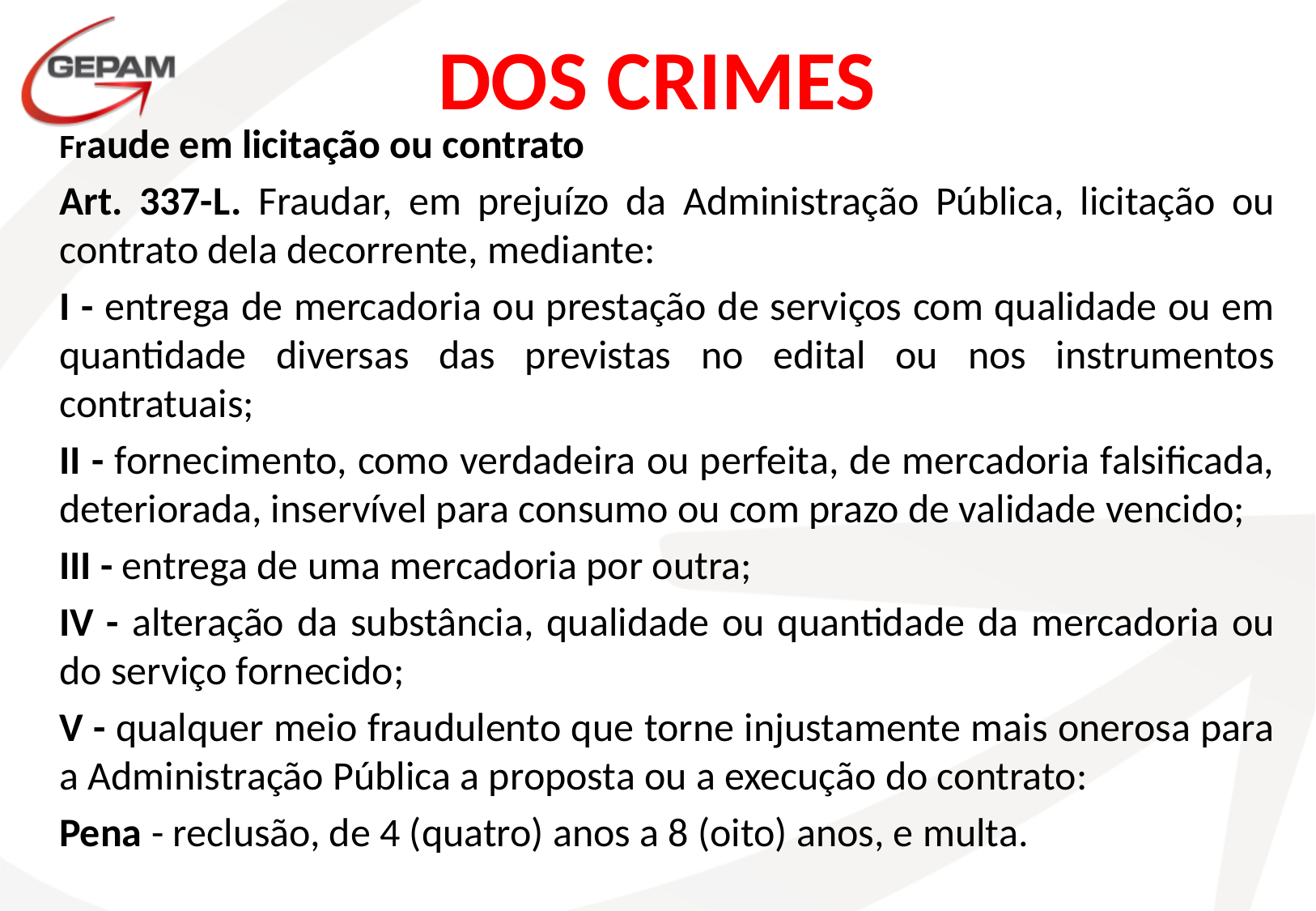

# DOS CRIMES
Fraude em licitação ou contrato
Art. 337-L. Fraudar, em prejuízo da Administração Pública, licitação ou contrato dela decorrente, mediante:
I - entrega de mercadoria ou prestação de serviços com qualidade ou em quantidade diversas das previstas no edital ou nos instrumentos contratuais;
II - fornecimento, como verdadeira ou perfeita, de mercadoria falsificada, deteriorada, inservível para consumo ou com prazo de validade vencido;
III - entrega de uma mercadoria por outra;
IV - alteração da substância, qualidade ou quantidade da mercadoria ou do serviço fornecido;
V - qualquer meio fraudulento que torne injustamente mais onerosa para a Administração Pública a proposta ou a execução do contrato:
Pena - reclusão, de 4 (quatro) anos a 8 (oito) anos, e multa.